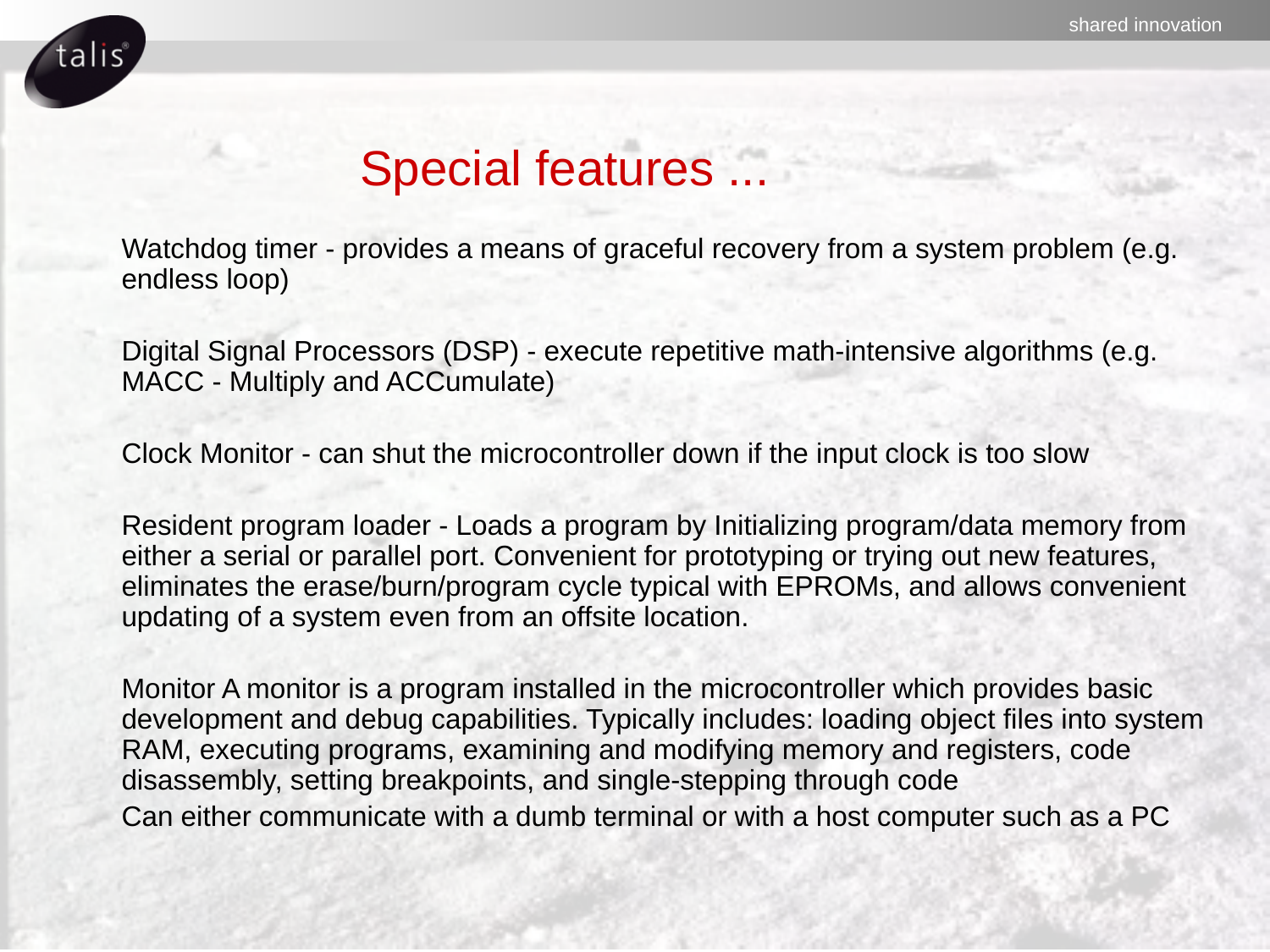

# Special features ...
Watchdog timer - provides a means of graceful recovery from a system problem (e.g. endless loop)

Digital Signal Processors (DSP) - execute repetitive math-intensive algorithms (e.g. MACC - Multiply and ACCumulate)

Clock Monitor - can shut the microcontroller down if the input clock is too slow

Resident program loader - Loads a program by Initializing program/data memory from either a serial or parallel port. Convenient for prototyping or trying out new features, eliminates the erase/burn/program cycle typical with EPROMs, and allows convenient updating of a system even from an offsite location.

Monitor A monitor is a program installed in the microcontroller which provides basic development and debug capabilities. Typically includes: loading object files into system RAM, executing programs, examining and modifying memory and registers, code disassembly, setting breakpoints, and single-stepping through code
Can either communicate with a dumb terminal or with a host computer such as a PC